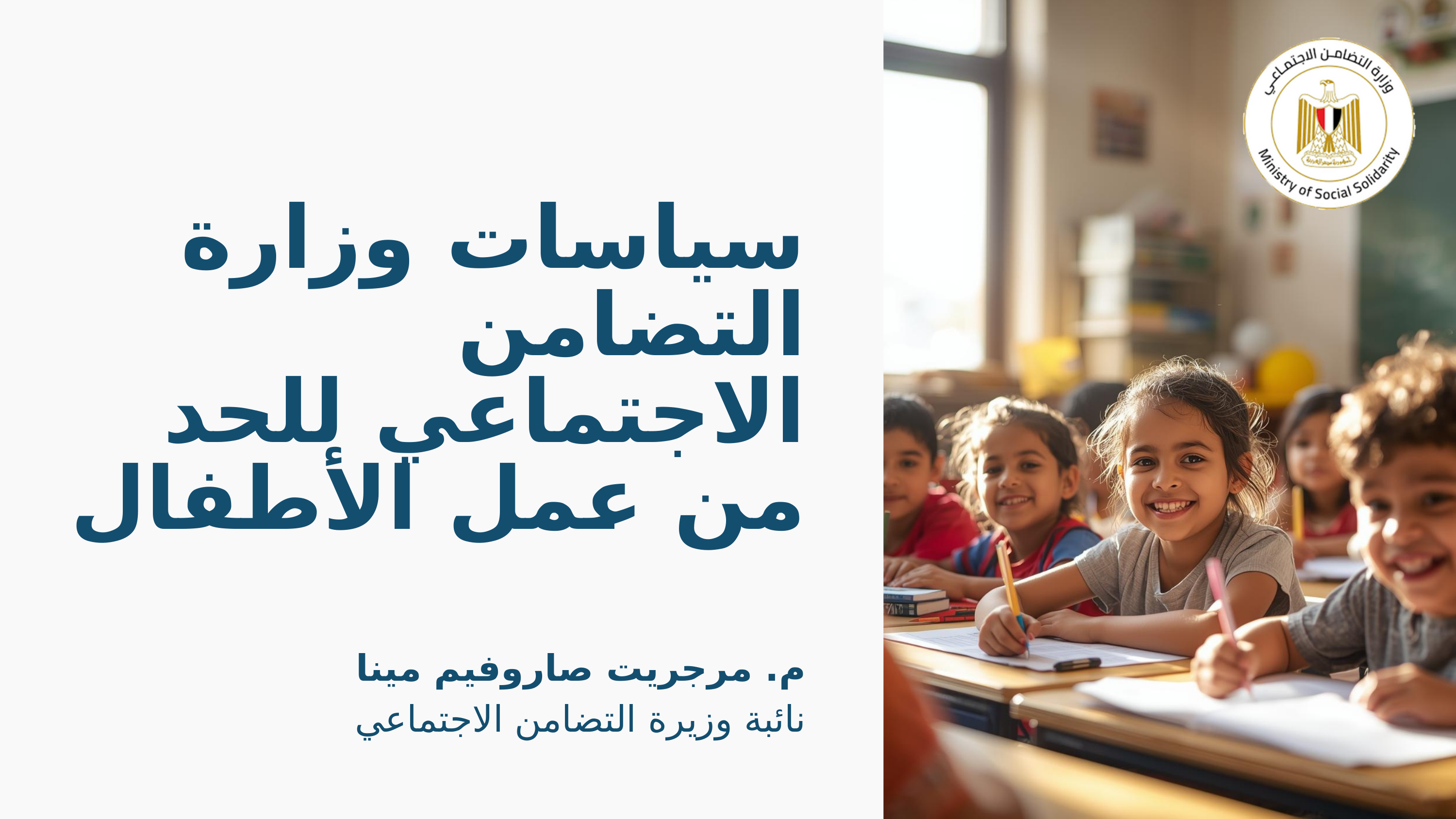

سياسات وزارة التضامن الاجتماعي للحد من عمل الأطفال
م. مرجريت صاروفيم مينا
نائبة وزيرة التضامن الاجتماعي